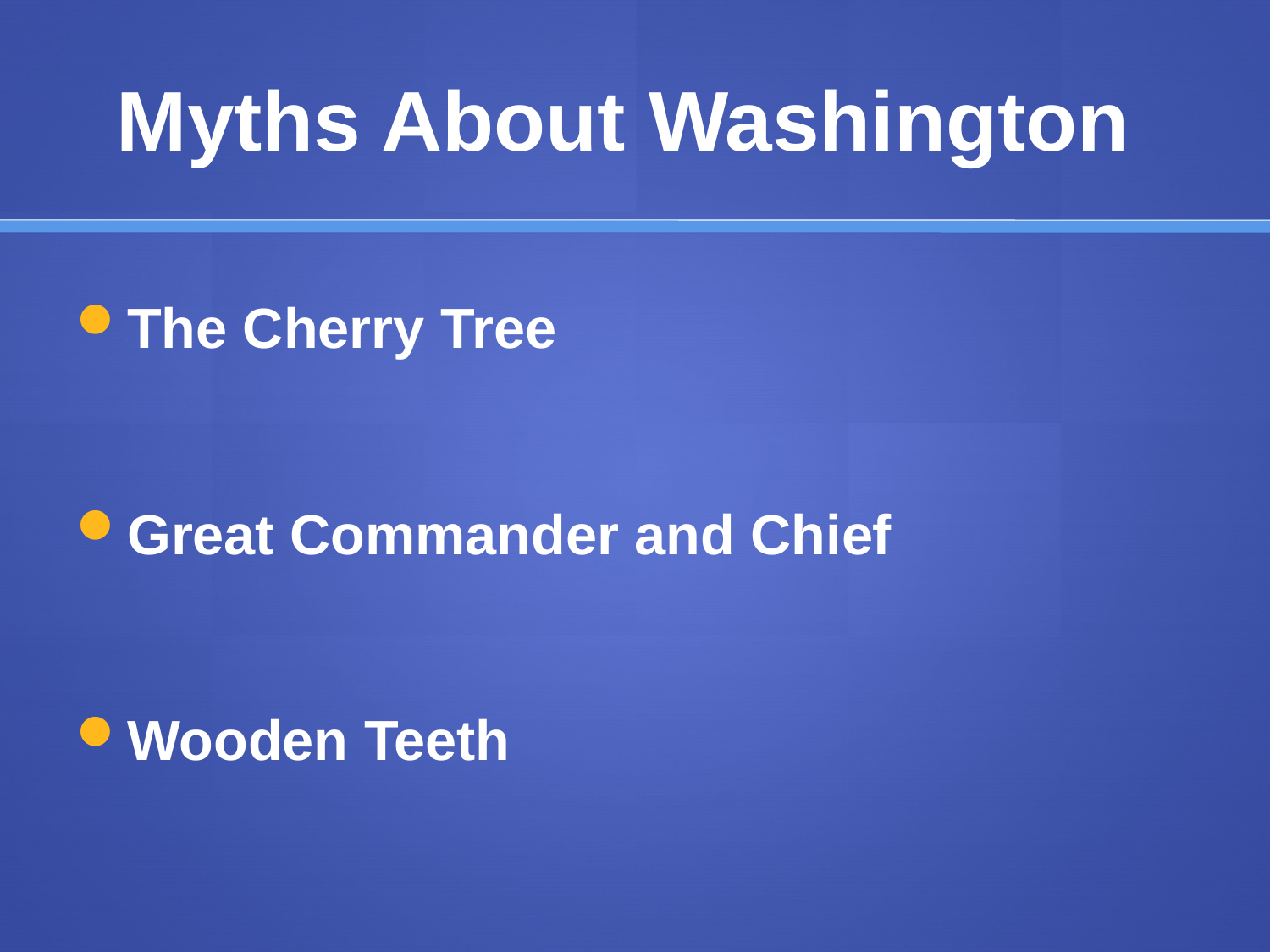

# Myths About Washington
The Cherry Tree

Great Commander and Chief

Wooden Teeth